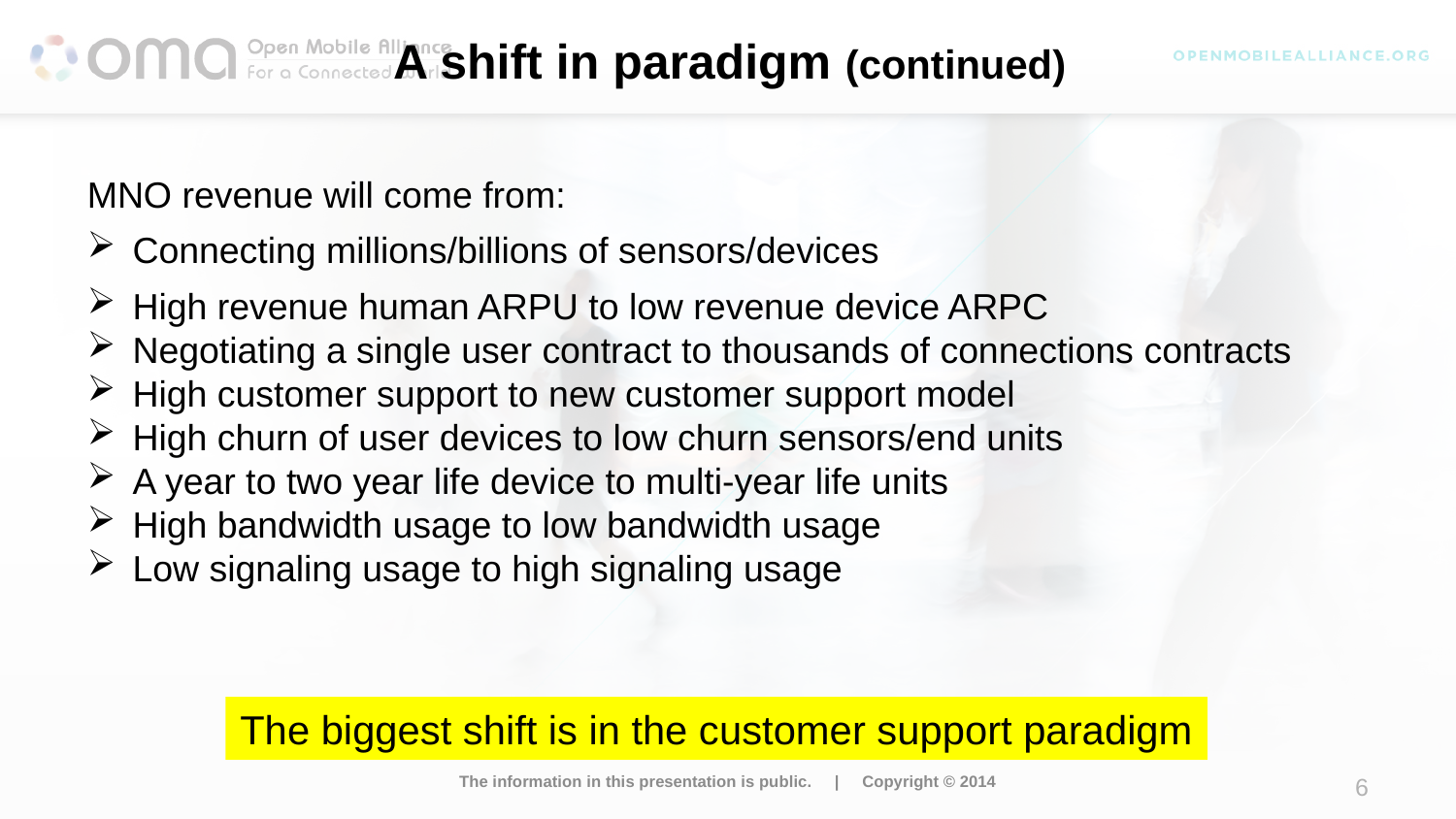

# A shift in paradigm (continued)
MNO revenue will come from:
Connecting millions/billions of sensors/devices
High revenue human ARPU to low revenue device ARPC
Negotiating a single user contract to thousands of connections contracts
High customer support to new customer support model
High churn of user devices to low churn sensors/end units
A year to two year life device to multi-year life units
High bandwidth usage to low bandwidth usage
Low signaling usage to high signaling usage
The biggest shift is in the customer support paradigm
The information in this presentation is public.     |     Copyright © 2014
6